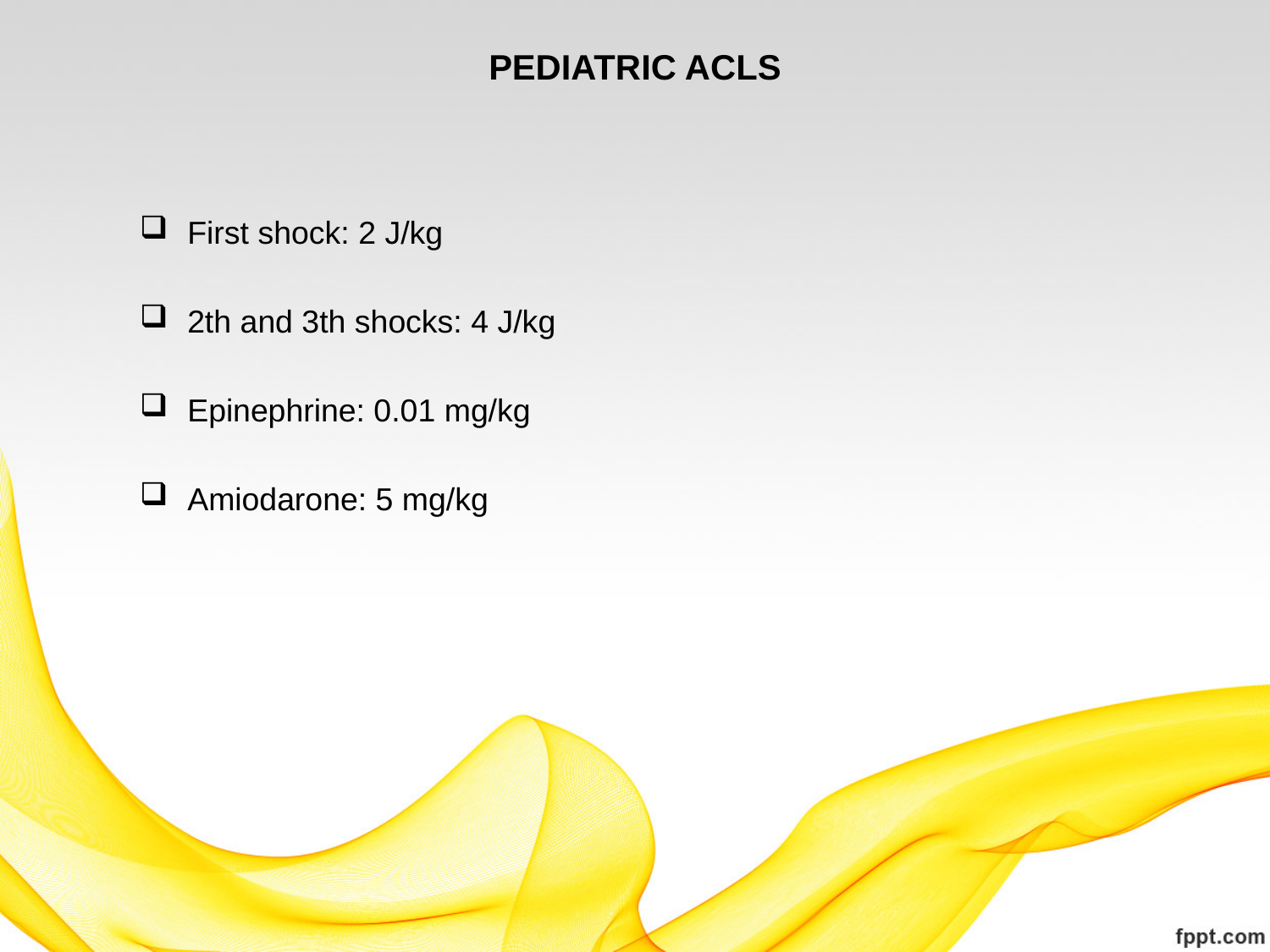

# PEDIATRIC ACLS
First shock: 2 J/kg

2th and 3th shocks: 4 J/kg

Epinephrine: 0.01 mg/kg

Amiodarone: 5 mg/kg